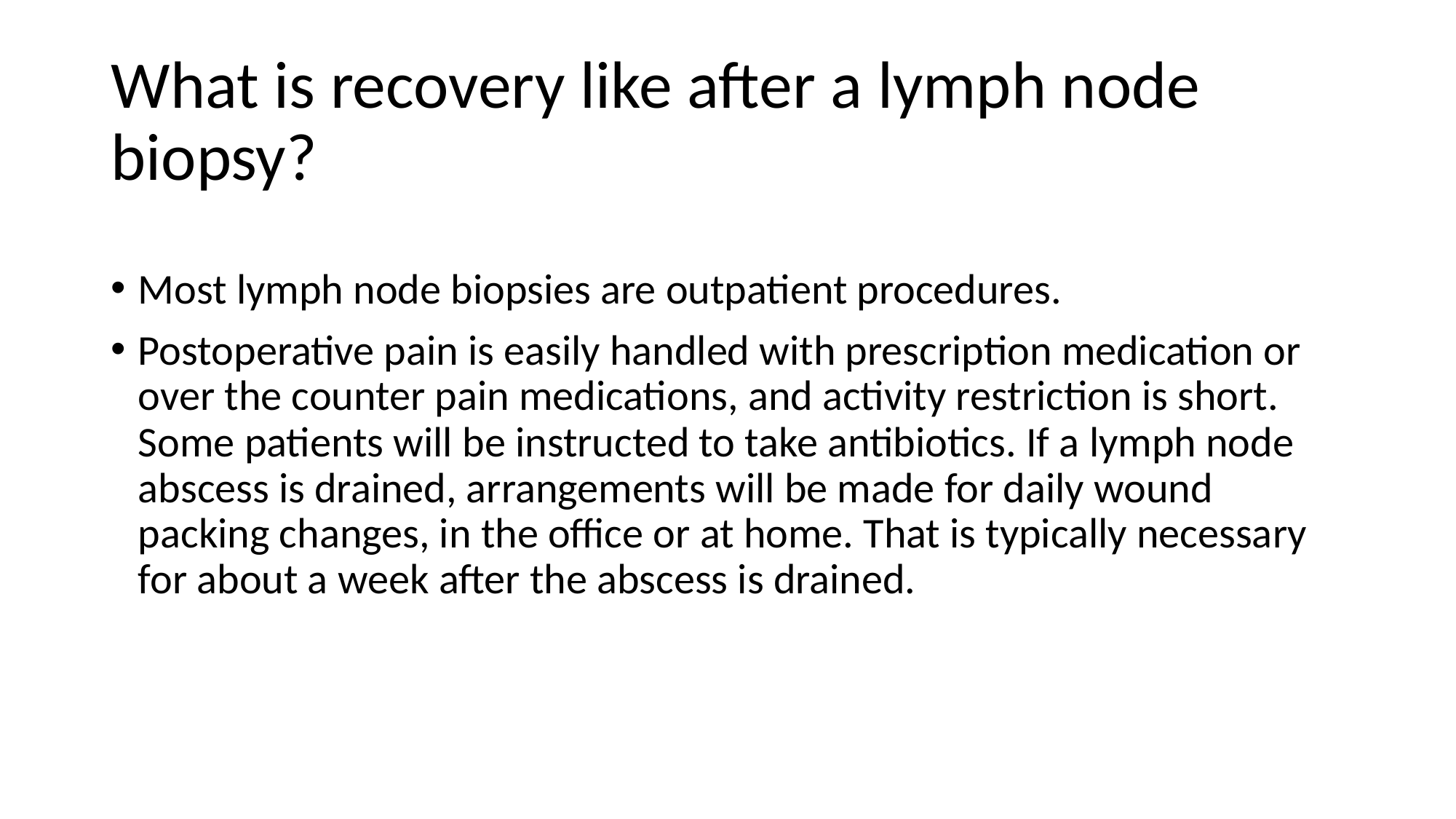

# What is recovery like after a lymph node biopsy?
Most lymph node biopsies are outpatient procedures.
Postoperative pain is easily handled with prescription medication or over the counter pain medications, and activity restriction is short. Some patients will be instructed to take antibiotics. If a lymph node abscess is drained, arrangements will be made for daily wound packing changes, in the office or at home. That is typically necessary for about a week after the abscess is drained.